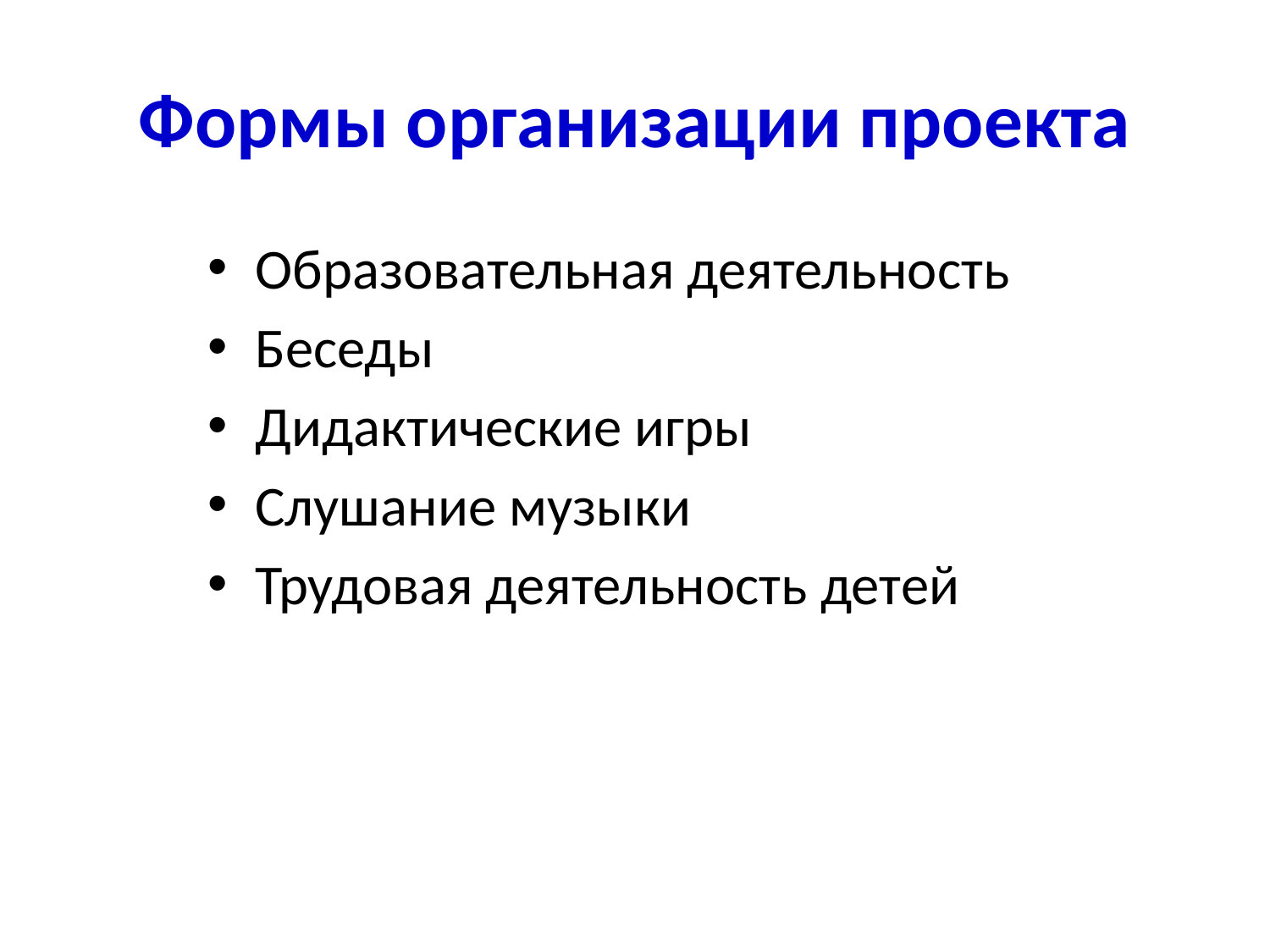

# Формы организации проекта
Образовательная деятельность
Беседы
Дидактические игры
Слушание музыки
Трудовая деятельность детей